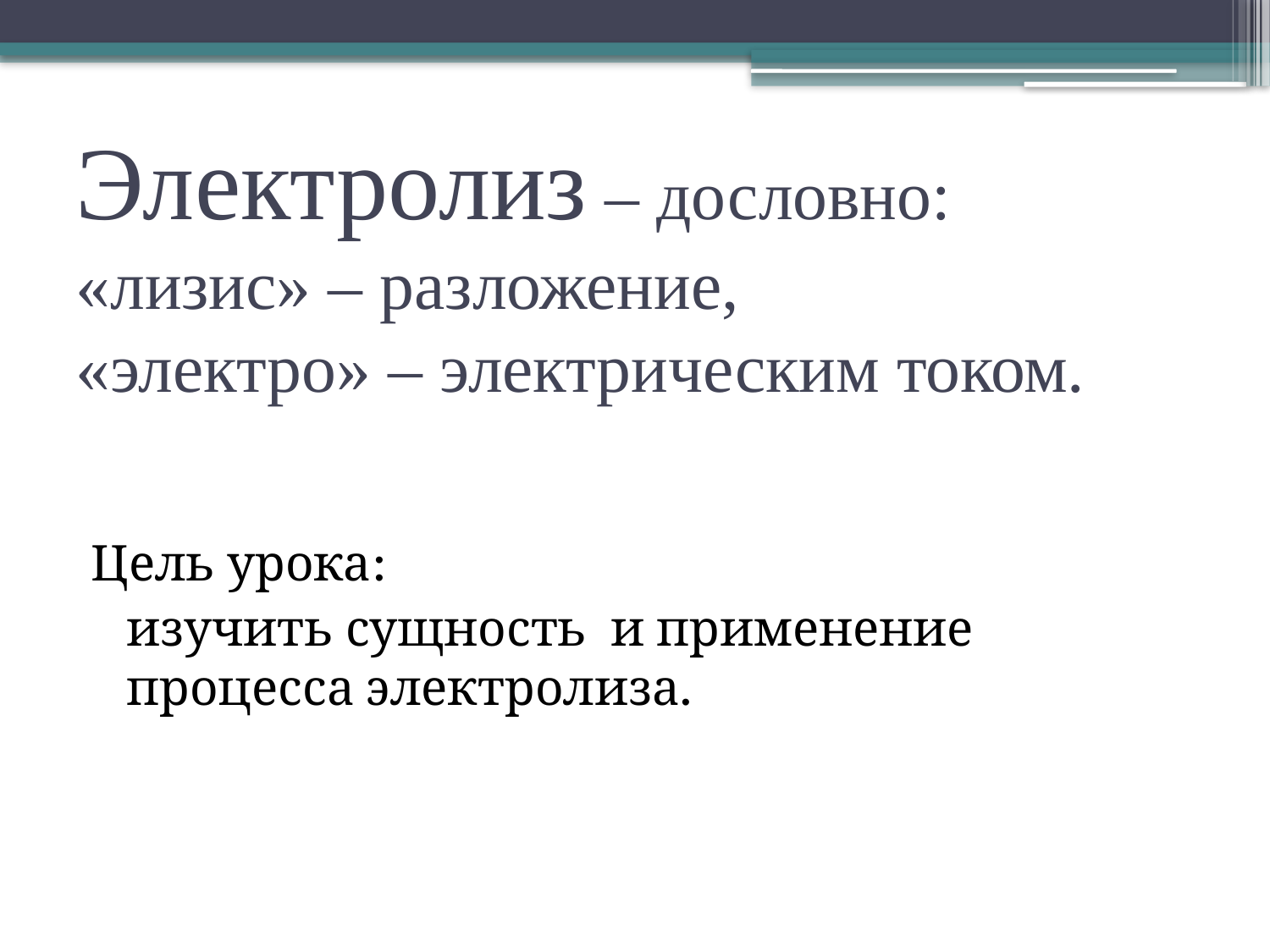

# Электролиз – дословно: «лизис» – разложение, «электро» – электрическим током.
Цель урока:
   изучить сущность  и применение процесса электролиза.